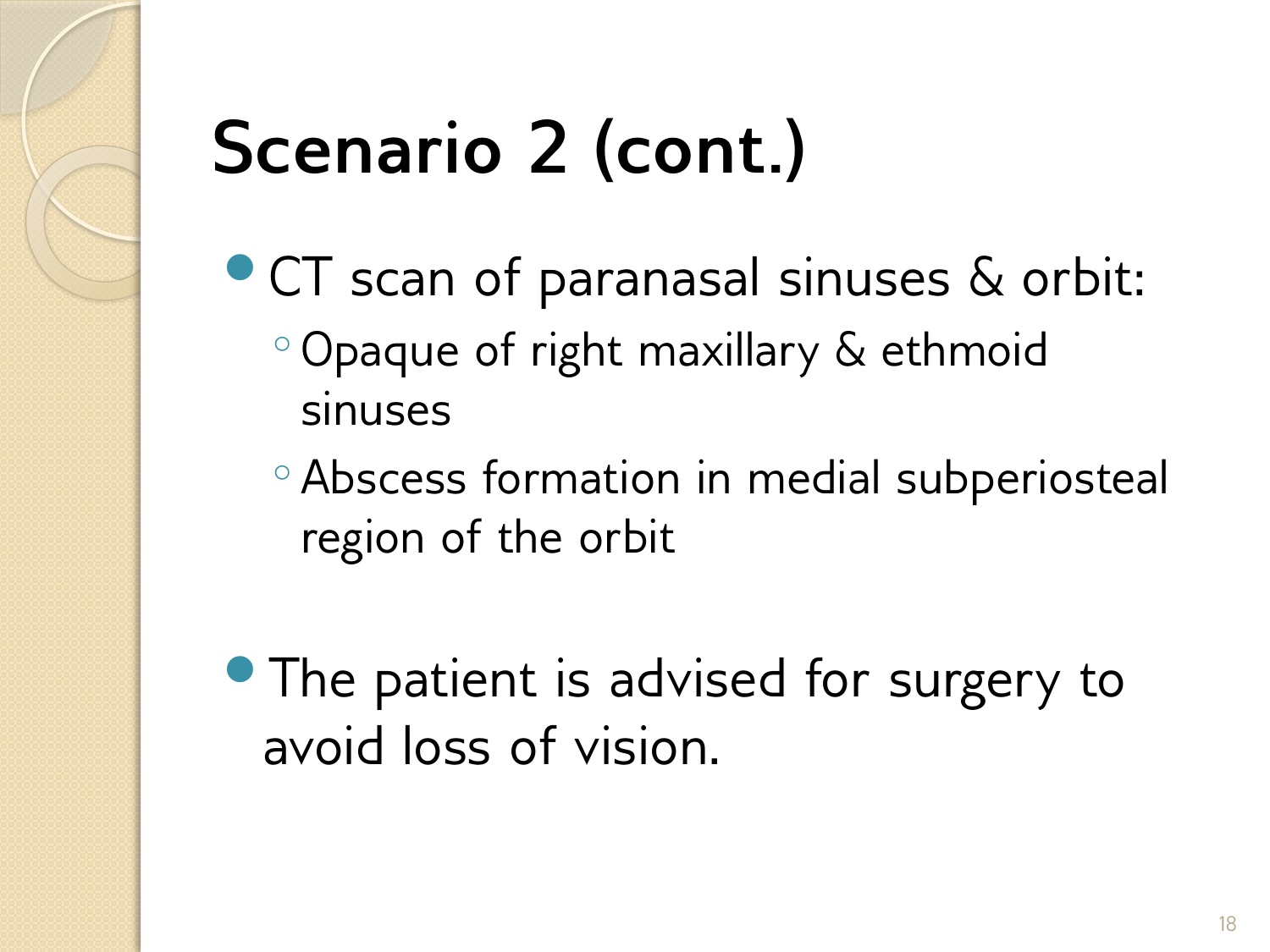

# Scenario 2 (cont.)
CT scan of paranasal sinuses & orbit:
Opaque of right maxillary & ethmoid sinuses
Abscess formation in medial subperiosteal region of the orbit

The patient is advised for surgery to avoid loss of vision.

18